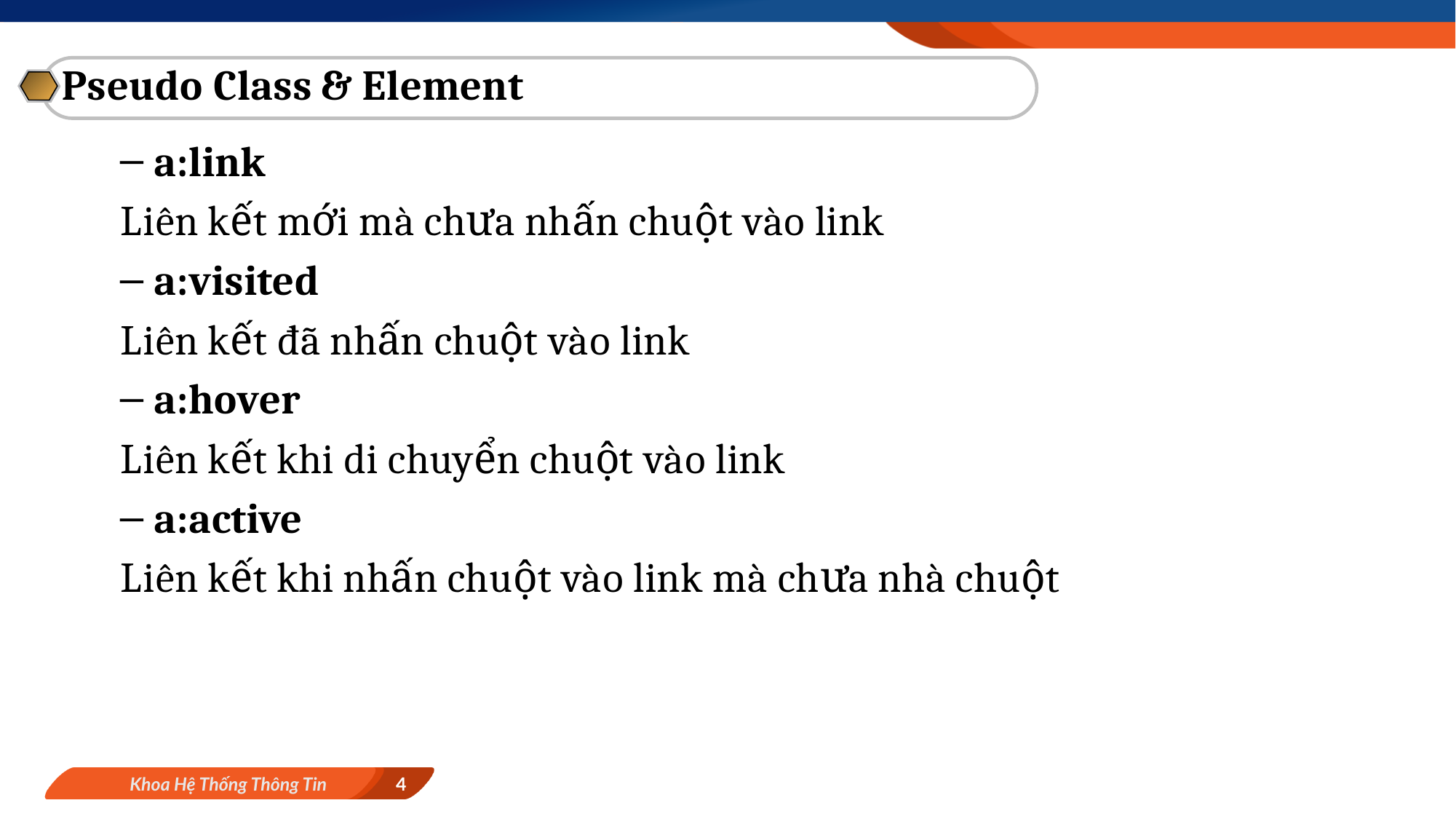

Pseudo Class & Element

a:link
Liên kết mới mà chưa nhấn chuột vào link
a:visited
Liên kết đã nhấn chuột vào link
a:hover
Liên kết khi di chuyển chuột vào link
a:active
Liên kết khi nhấn chuột vào link mà chưa nhà chuột
4
Khoa Hệ Thống Thông Tin